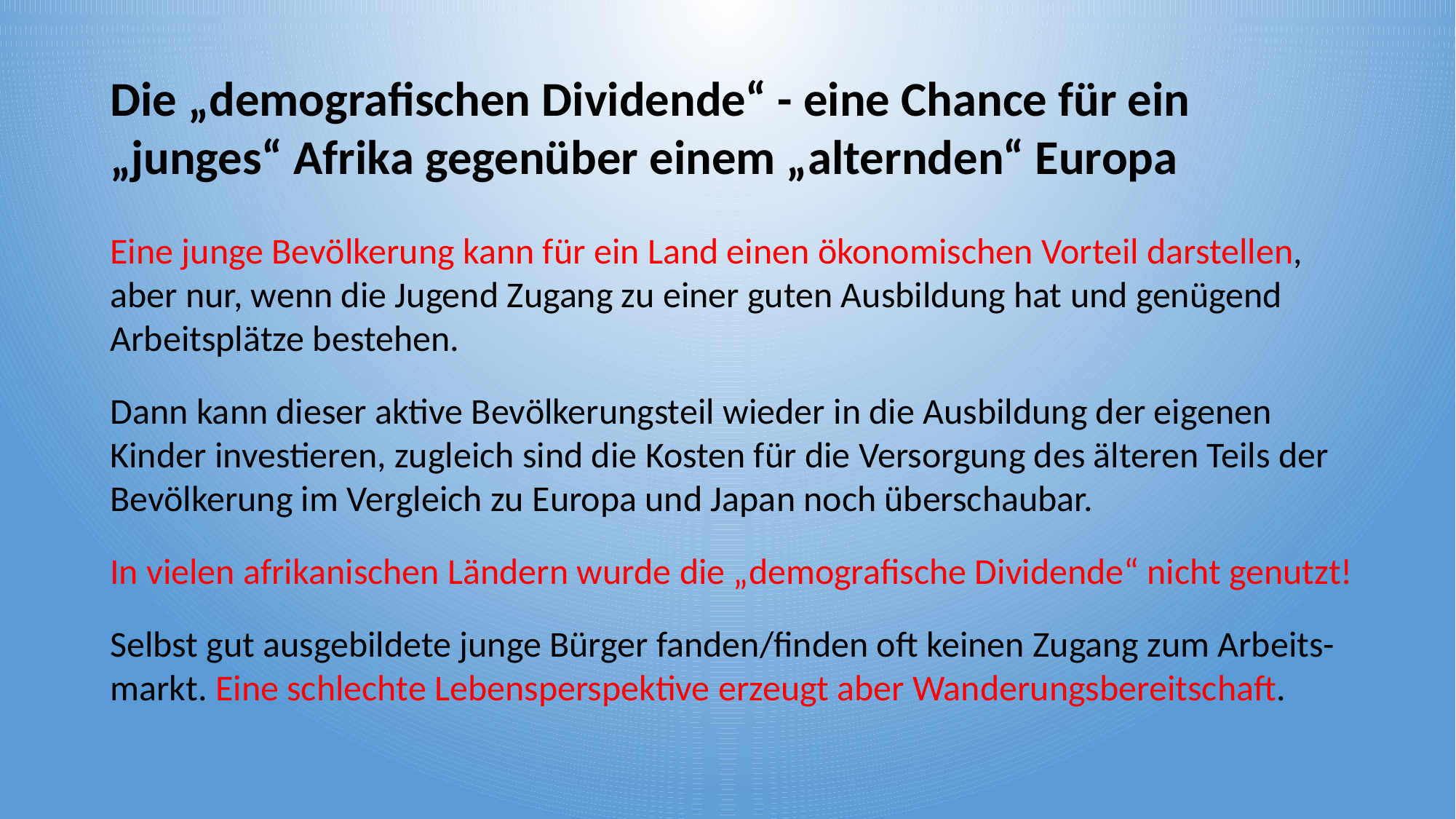

Die „demografischen Dividende“ - eine Chance für ein „junges“ Afrika gegenüber einem „alternden“ Europa

Eine junge Bevölkerung kann für ein Land einen ökonomischen Vorteil darstellen, aber nur, wenn die Jugend Zugang zu einer guten Ausbildung hat und genügend Arbeitsplätze bestehen.

Dann kann dieser aktive Bevölkerungsteil wieder in die Ausbildung der eigenen Kinder investieren, zugleich sind die Kosten für die Versorgung des älteren Teils der Bevölkerung im Vergleich zu Europa und Japan noch überschaubar.

In vielen afrikanischen Ländern wurde die „demografische Dividende“ nicht genutzt!

Selbst gut ausgebildete junge Bürger fanden/finden oft keinen Zugang zum Arbeits-markt. Eine schlechte Lebensperspektive erzeugt aber Wanderungsbereitschaft.